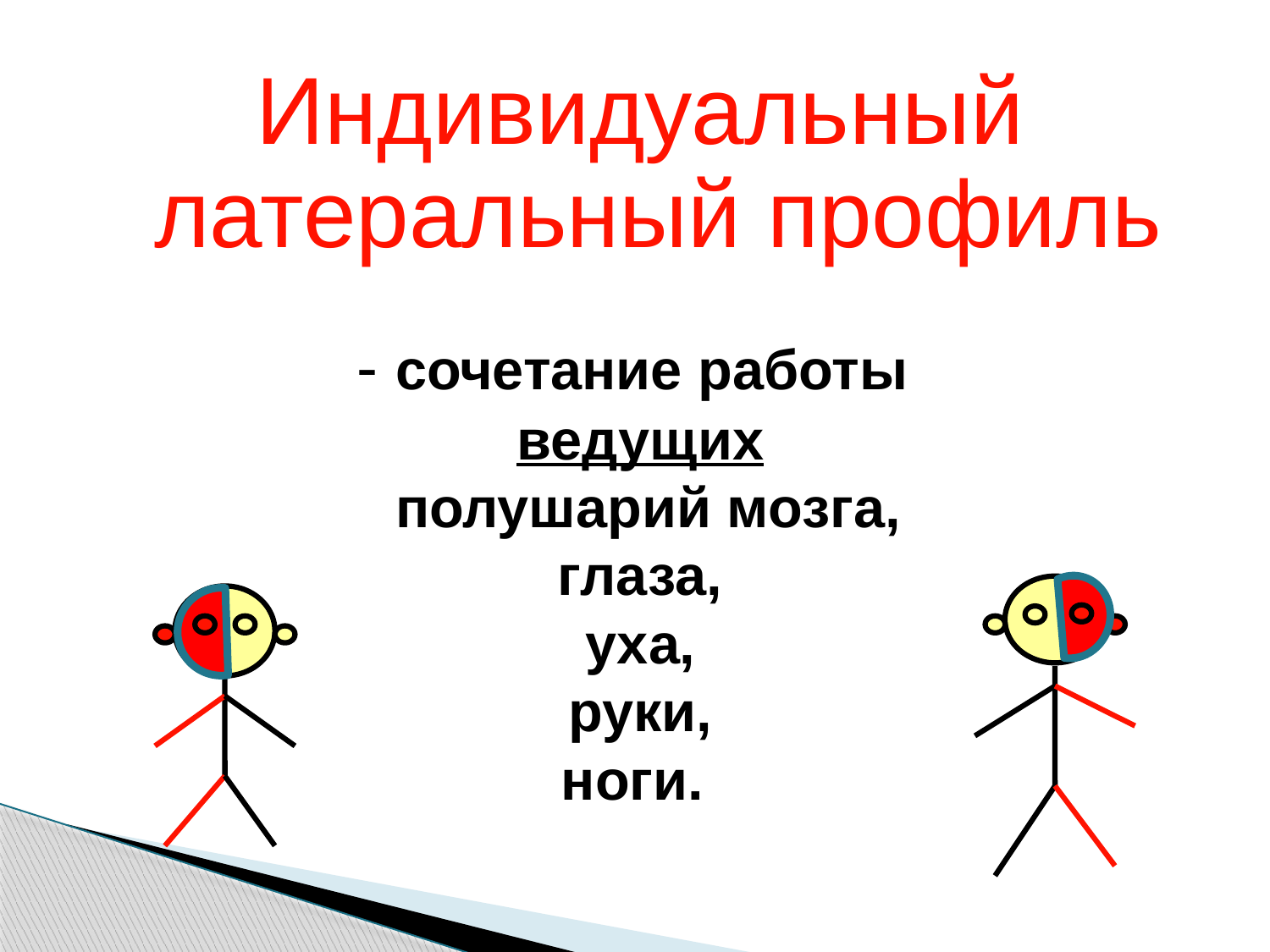

Индивидуальный латеральный профиль

- сочетание работы
ведущих
 полушарий мозга,
 глаза,
уха,
 руки,
ноги.